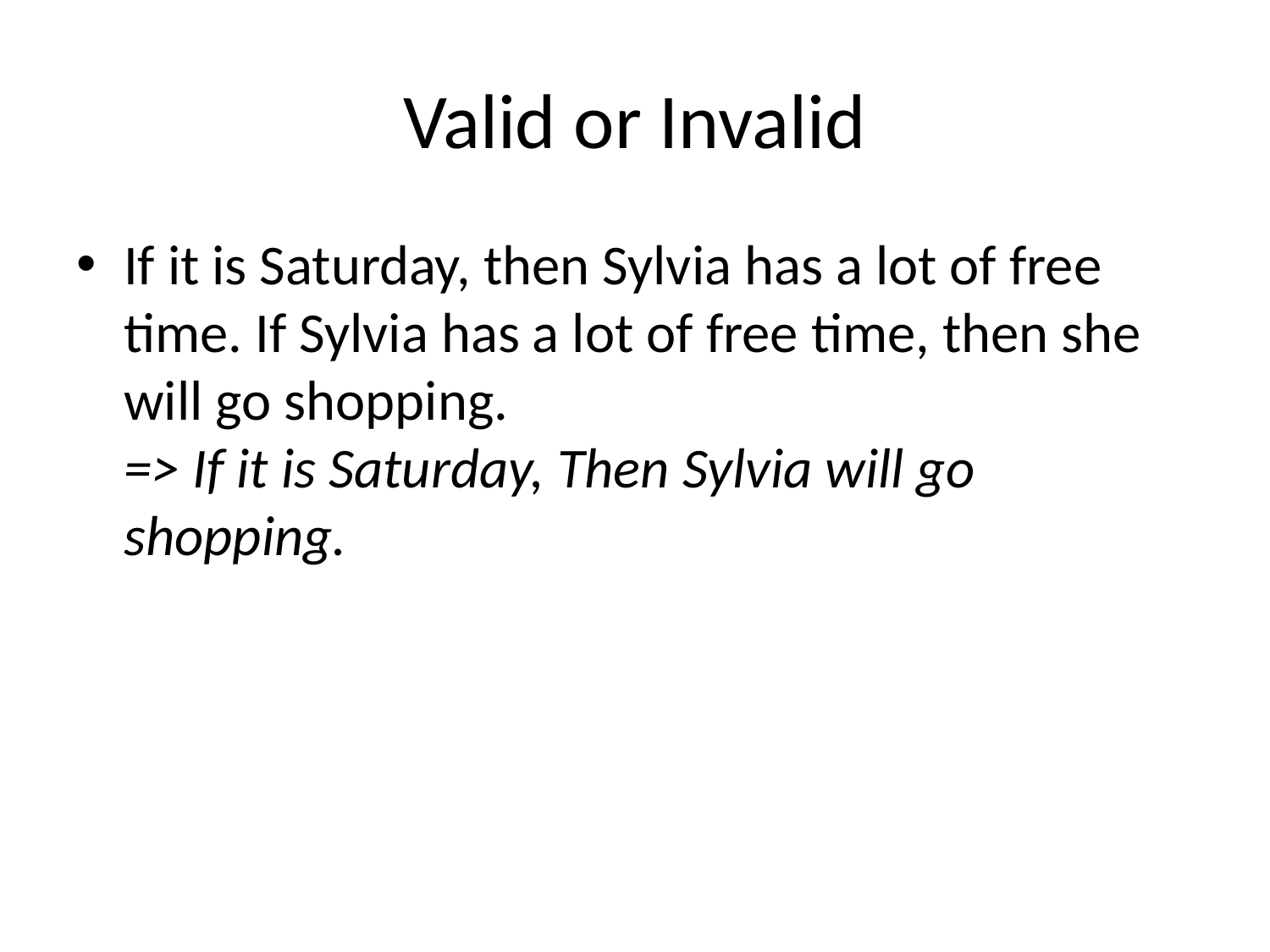

# Valid or Invalid
If it is Saturday, then Sylvia has a lot of free time. If Sylvia has a lot of free time, then she will go shopping.
=> If it is Saturday, Then Sylvia will go shopping.